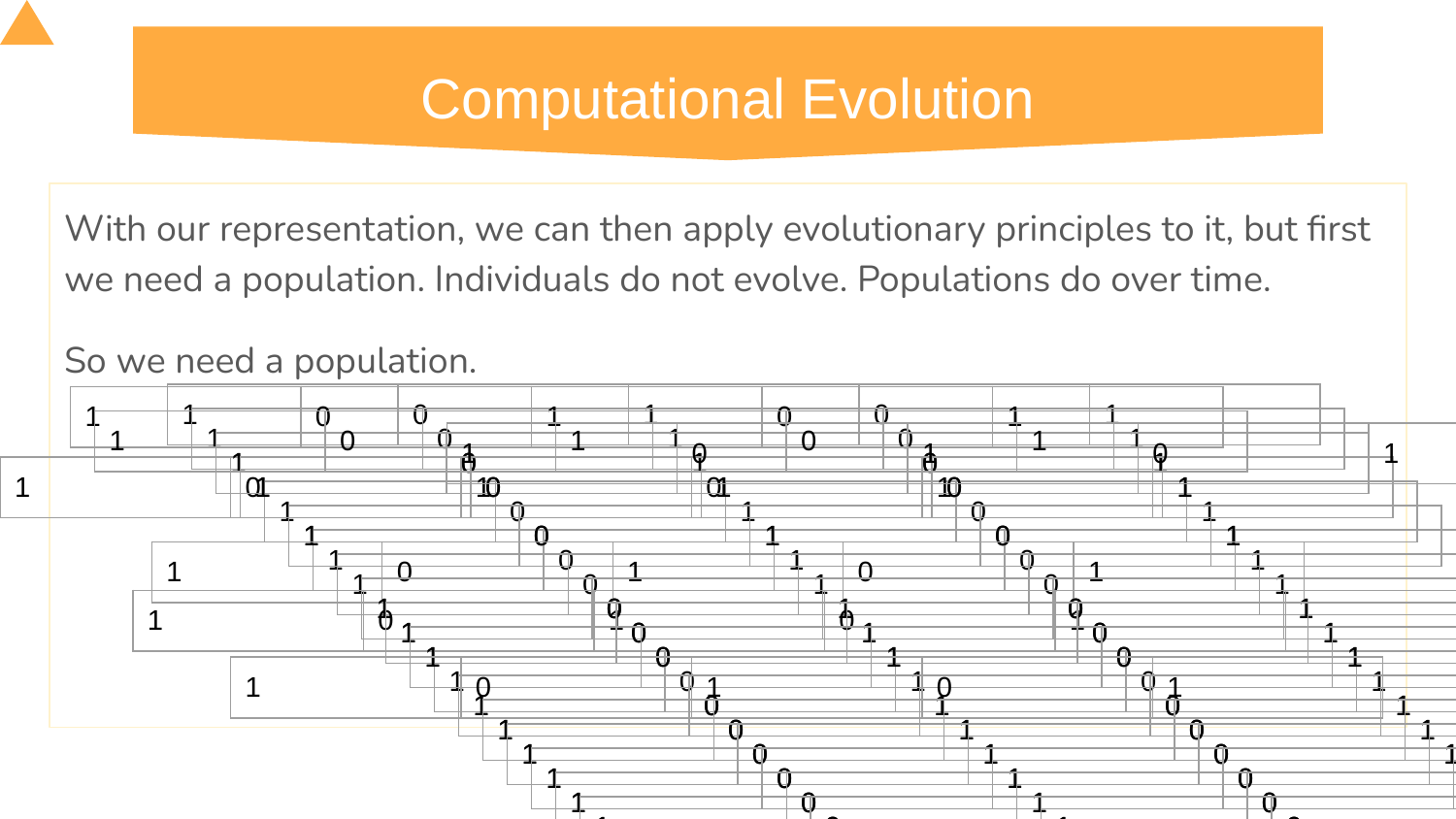

# Computational Evolution
With our representation, we can then apply evolutionary principles to it, but first we need a population. Individuals do not evolve. Populations do over time.
So we need a population.
| 1 | 0 | 1 | 0 | 1 |
| --- | --- | --- | --- | --- |
| 1 | 0 | 1 | 0 | 1 |
| --- | --- | --- | --- | --- |
| 1 | 0 | 1 | 0 | 1 |
| --- | --- | --- | --- | --- |
| 1 | 0 | 1 | 0 | 1 |
| --- | --- | --- | --- | --- |
| 1 | 0 | 1 | 0 | 1 |
| --- | --- | --- | --- | --- |
| 1 | 0 | 1 | 0 | 1 |
| --- | --- | --- | --- | --- |
| 1 | 0 | 1 | 0 | 1 |
| --- | --- | --- | --- | --- |
| 1 | 0 | 1 | 0 | 1 |
| --- | --- | --- | --- | --- |
| 1 | 0 | 1 | 0 | 1 |
| --- | --- | --- | --- | --- |
| 1 | 0 | 1 | 0 | 1 |
| --- | --- | --- | --- | --- |
| 1 | 0 | 1 | 0 | 1 |
| --- | --- | --- | --- | --- |
| 1 | 0 | 1 | 0 | 1 |
| --- | --- | --- | --- | --- |
| 1 | 0 | 1 | 0 | 1 |
| --- | --- | --- | --- | --- |
| 1 | 0 | 1 | 0 | 1 |
| --- | --- | --- | --- | --- |
| 1 | 0 | 1 | 0 | 1 |
| --- | --- | --- | --- | --- |
| 1 | 0 | 1 | 0 | 1 |
| --- | --- | --- | --- | --- |
| 1 | 0 | 1 | 0 | 1 |
| --- | --- | --- | --- | --- |
| 1 | 0 | 1 | 0 | 1 |
| --- | --- | --- | --- | --- |
| 1 | 0 | 1 | 0 | 1 |
| --- | --- | --- | --- | --- |
| 1 | 0 | 1 | 0 | 1 |
| --- | --- | --- | --- | --- |
| 1 | 0 | 1 | 0 | 1 |
| --- | --- | --- | --- | --- |
| 1 | 0 | 1 | 0 | 1 |
| --- | --- | --- | --- | --- |
| 1 | 0 | 1 | 0 | 1 |
| --- | --- | --- | --- | --- |
| 1 | 0 | 1 | 0 | 1 |
| --- | --- | --- | --- | --- |
| 1 | 0 | 1 | 0 | 1 |
| --- | --- | --- | --- | --- |
| 1 | 0 | 1 | 0 | 1 |
| --- | --- | --- | --- | --- |
| 1 | 0 | 1 | 0 | 1 |
| --- | --- | --- | --- | --- |
| 1 | 0 | 1 | 0 | 1 |
| --- | --- | --- | --- | --- |
| 1 | 0 | 1 | 0 | 1 |
| --- | --- | --- | --- | --- |
| 1 | 0 | 1 | 0 | 1 |
| --- | --- | --- | --- | --- |
| 1 | 0 | 1 | 0 | 1 |
| --- | --- | --- | --- | --- |
| 1 | 0 | 1 | 0 | 1 |
| --- | --- | --- | --- | --- |
| 1 | 0 | 1 | 0 | 1 |
| --- | --- | --- | --- | --- |
| 1 | 0 | 1 | 0 | 1 |
| --- | --- | --- | --- | --- |
| 1 | 0 | 1 | 0 | 1 |
| --- | --- | --- | --- | --- |
| 1 | 0 | 1 | 0 | 1 |
| --- | --- | --- | --- | --- |
| 1 | 0 | 1 | 0 | 1 |
| --- | --- | --- | --- | --- |
| 1 | 0 | 1 | 0 | 1 |
| --- | --- | --- | --- | --- |
| 1 | 0 | 1 | 0 | 1 |
| --- | --- | --- | --- | --- |
| 1 | 0 | 1 | 0 | 1 |
| --- | --- | --- | --- | --- |
| 1 | 0 | 1 | 0 | 1 |
| --- | --- | --- | --- | --- |
| 1 | 0 | 1 | 0 | 1 |
| --- | --- | --- | --- | --- |
| 1 | 0 | 1 | 0 | 1 |
| --- | --- | --- | --- | --- |
| 1 | 0 | 1 | 0 | 1 |
| --- | --- | --- | --- | --- |
| 1 | 0 | 1 | 0 | 1 |
| --- | --- | --- | --- | --- |
| 1 | 0 | 1 | 0 | 1 |
| --- | --- | --- | --- | --- |
| 1 | 0 | 1 | 0 | 1 |
| --- | --- | --- | --- | --- |
| 1 | 0 | 1 | 0 | 1 |
| --- | --- | --- | --- | --- |
| 1 | 0 | 1 | 0 | 1 |
| --- | --- | --- | --- | --- |
| 1 | 0 | 1 | 0 | 1 |
| --- | --- | --- | --- | --- |
| 1 | 0 | 1 | 0 | 1 |
| --- | --- | --- | --- | --- |
| 1 | 0 | 1 | 0 | 1 |
| --- | --- | --- | --- | --- |
| 1 | 0 | 1 | 0 | 1 |
| --- | --- | --- | --- | --- |
| 1 | 0 | 1 | 0 | 1 |
| --- | --- | --- | --- | --- |
| 1 | 0 | 1 | 0 | 1 |
| --- | --- | --- | --- | --- |
| 1 | 0 | 1 | 0 | 1 |
| --- | --- | --- | --- | --- |
| 1 | 0 | 1 | 0 | 1 |
| --- | --- | --- | --- | --- |
| 1 | 0 | 1 | 0 | 1 |
| --- | --- | --- | --- | --- |
| 1 | 0 | 1 | 0 | 1 |
| --- | --- | --- | --- | --- |
| 1 | 0 | 1 | 0 | 1 |
| --- | --- | --- | --- | --- |
| 1 | 0 | 1 | 0 | 1 |
| --- | --- | --- | --- | --- |
| 1 | 0 | 1 | 0 | 1 |
| --- | --- | --- | --- | --- |
| 1 | 0 | 1 | 0 | 1 |
| --- | --- | --- | --- | --- |
| 1 | 0 | 1 | 0 | 1 |
| --- | --- | --- | --- | --- |
| 1 | 0 | 1 | 0 | 1 |
| --- | --- | --- | --- | --- |